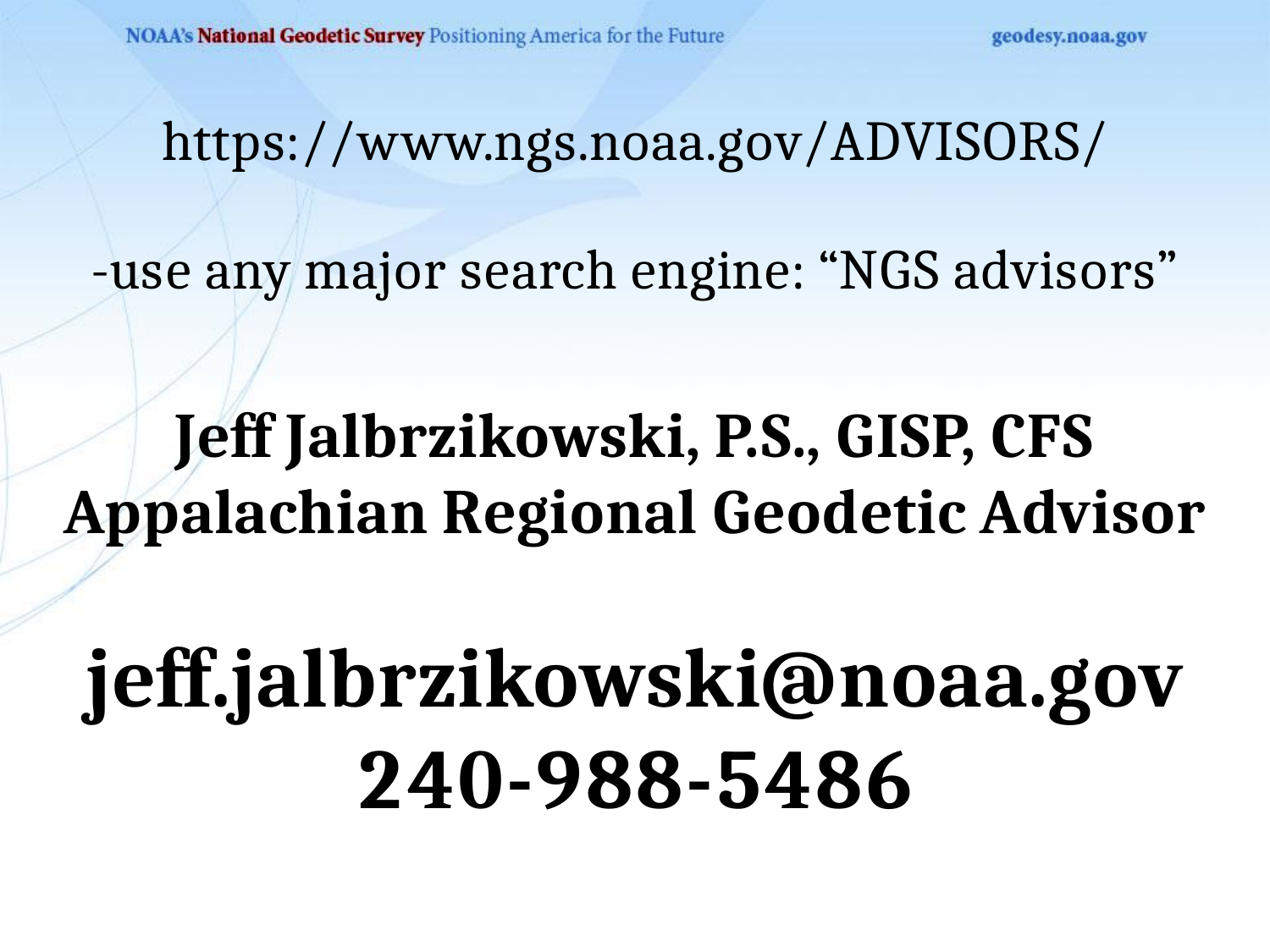

https://www.ngs.noaa.gov/ADVISORS/

-use any major search engine: “NGS advisors”
Jeff Jalbrzikowski, P.S., GISP, CFS
Appalachian Regional Geodetic Advisor

jeff.jalbrzikowski@noaa.gov
240-988-5486